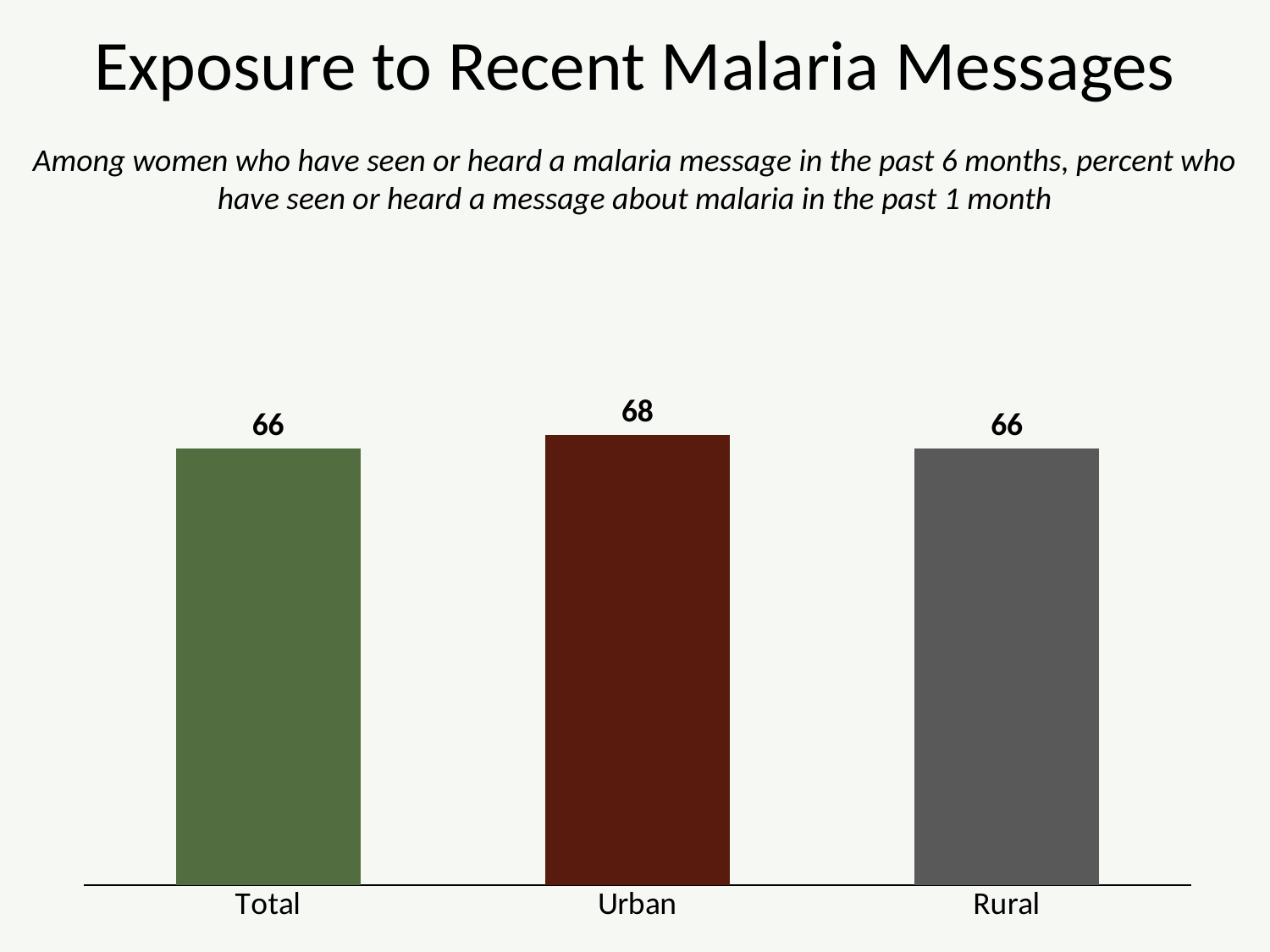

# Exposure to Recent Malaria Messages
Among women who have seen or heard a malaria message in the past 6 months, percent who have seen or heard a message about malaria in the past 1 month

### Chart

| Category | Series 1 |
|---|---|
| Total | 66.0 |
| Urban | 68.0 |
| Rural | 66.0 |